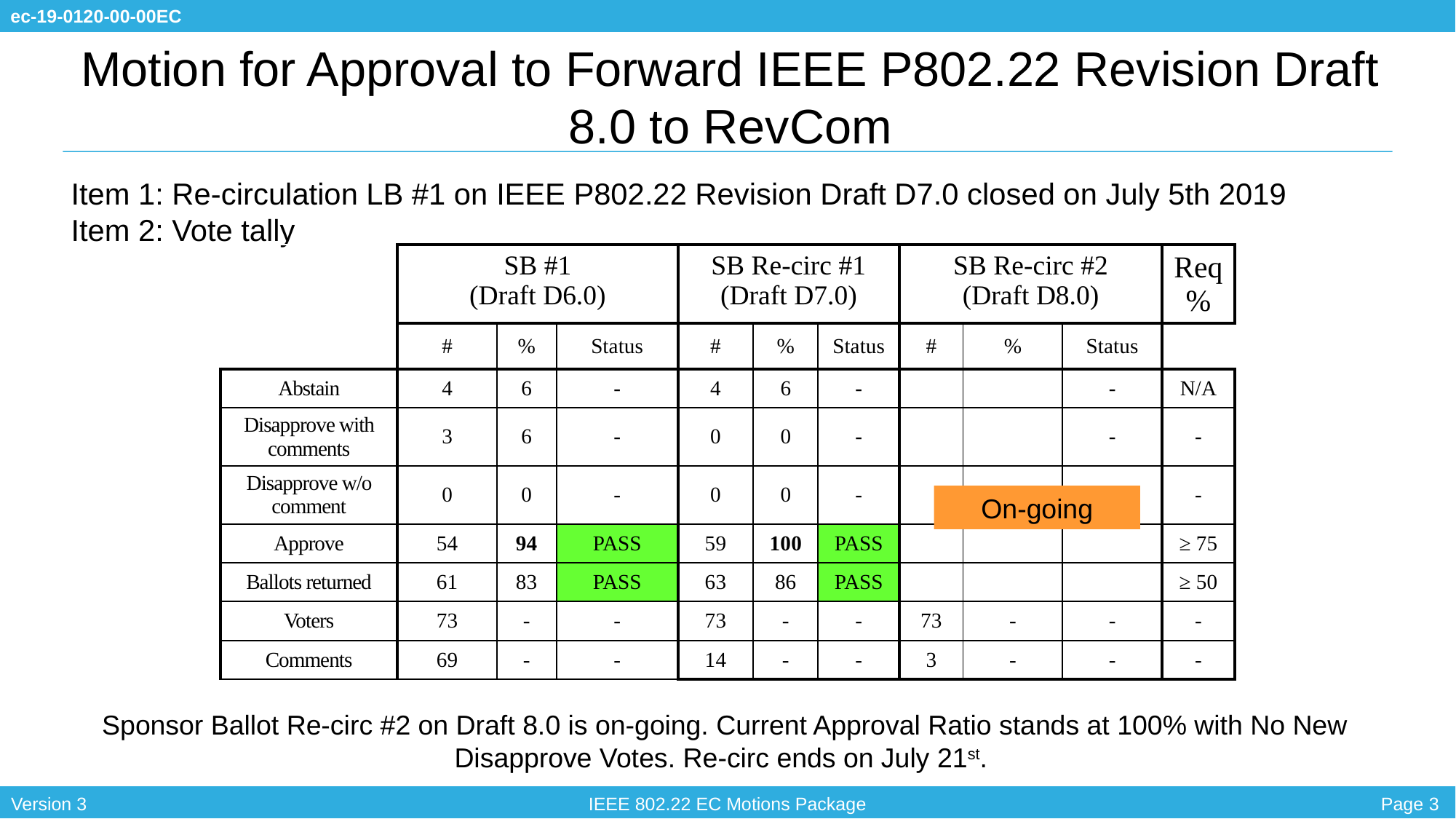

# Motion for Approval to Forward IEEE P802.22 Revision Draft 8.0 to RevCom
Item 1: Re-circulation LB #1 on IEEE P802.22 Revision Draft D7.0 closed on July 5th 2019
Item 2: Vote tally

|  | SB #1 (Draft D6.0) |  |  | SB Re-circ #1 (Draft D7.0) |  |  | SB Re-circ #2 (Draft D8.0) |  |  | Req % |
| --- | --- | --- | --- | --- | --- | --- | --- | --- | --- | --- |
|  | # | % | Status | # | % | Status | # | % | Status |  |
| Abstain | 4 | 6 | - | 4 | 6 | - |  |  | - | N/A |
| Disapprove with comments | 3 | 6 | - | 0 | 0 | - |  |  | - | - |
| Disapprove w/o comment | 0 | 0 | - | 0 | 0 | - |  |  | - | - |
| Approve | 54 | 94 | PASS | 59 | 100 | PASS |  |  |  | ≥ 75 |
| Ballots returned | 61 | 83 | PASS | 63 | 86 | PASS |  |  |  | ≥ 50 |
| Voters | 73 | - | - | 73 | - | - | 73 | - | - | - |
| Comments | 69 | - | - | 14 | - | - | 3 | - | - | - |
On-going
Sponsor Ballot Re-circ #2 on Draft 8.0 is on-going. Current Approval Ratio stands at 100% with No New Disapprove Votes. Re-circ ends on July 21st.